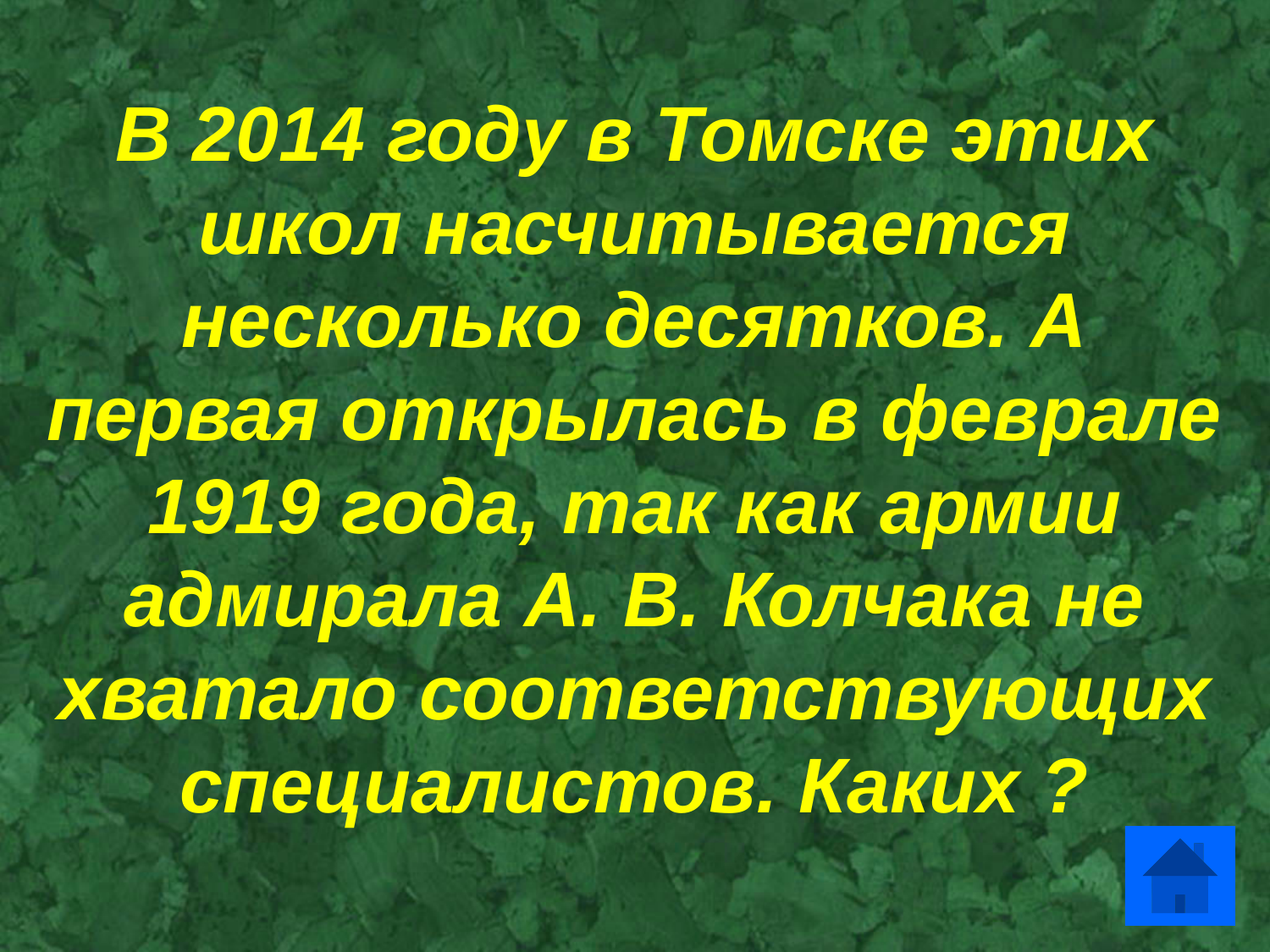

В 2014 году в Томске этих школ насчитывается несколько десятков. А первая открылась в феврале 1919 года, так как армии адмирала А. В. Колчака не хватало соответствующих специалистов. Каких ?